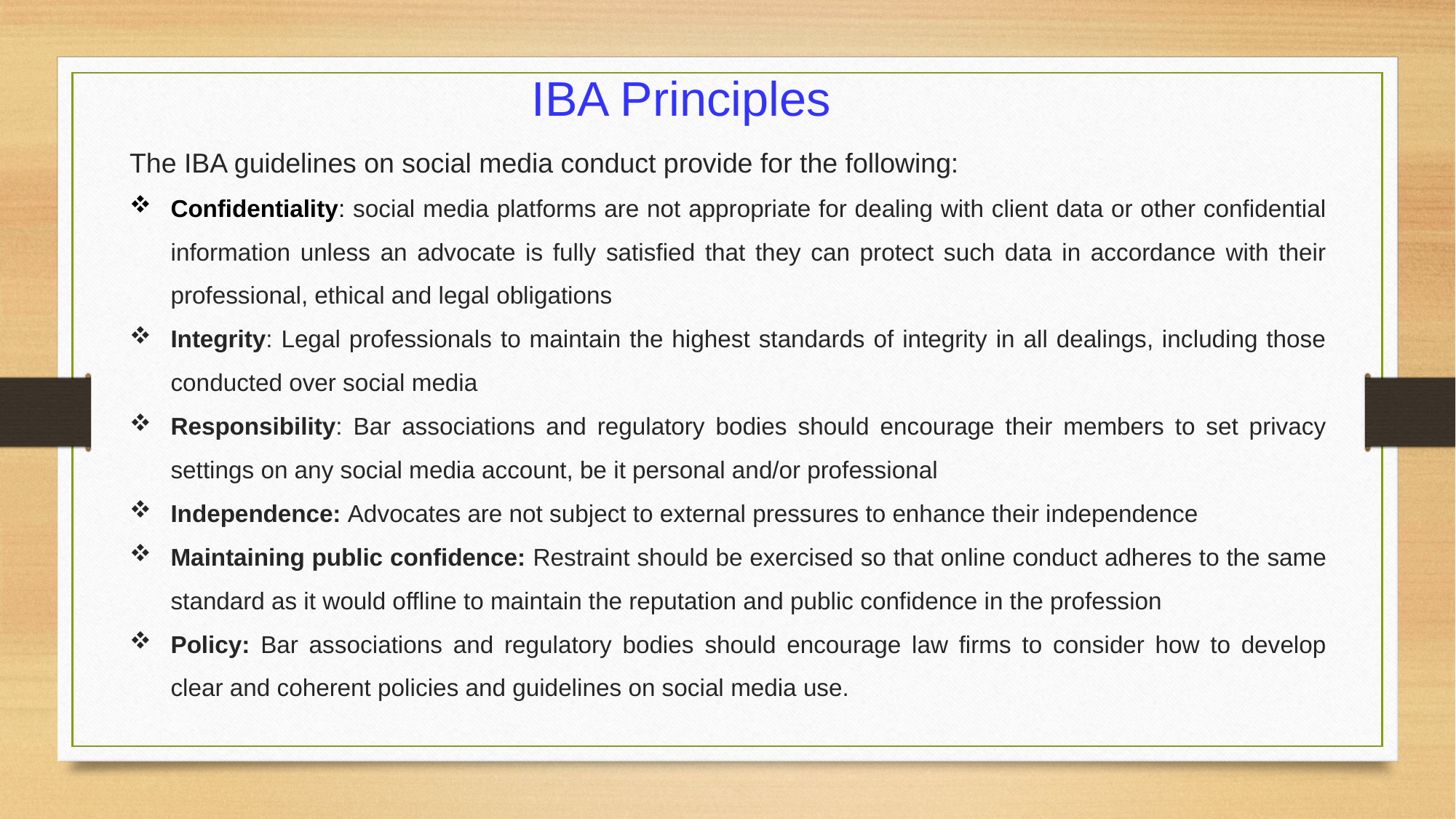

IBA Principles
The IBA guidelines on social media conduct provide for the following:
Confidentiality: social media platforms are not appropriate for dealing with client data or other confidential information unless an advocate is fully satisfied that they can protect such data in accordance with their professional, ethical and legal obligations
Integrity: Legal professionals to maintain the highest standards of integrity in all dealings, including those conducted over social media
Responsibility: Bar associations and regulatory bodies should encourage their members to set privacy settings on any social media account, be it personal and/or professional
Independence: Advocates are not subject to external pressures to enhance their independence
Maintaining public confidence: Restraint should be exercised so that online conduct adheres to the same standard as it would offline to maintain the reputation and public confidence in the profession
Policy: Bar associations and regulatory bodies should encourage law firms to consider how to develop clear and coherent policies and guidelines on social media use.